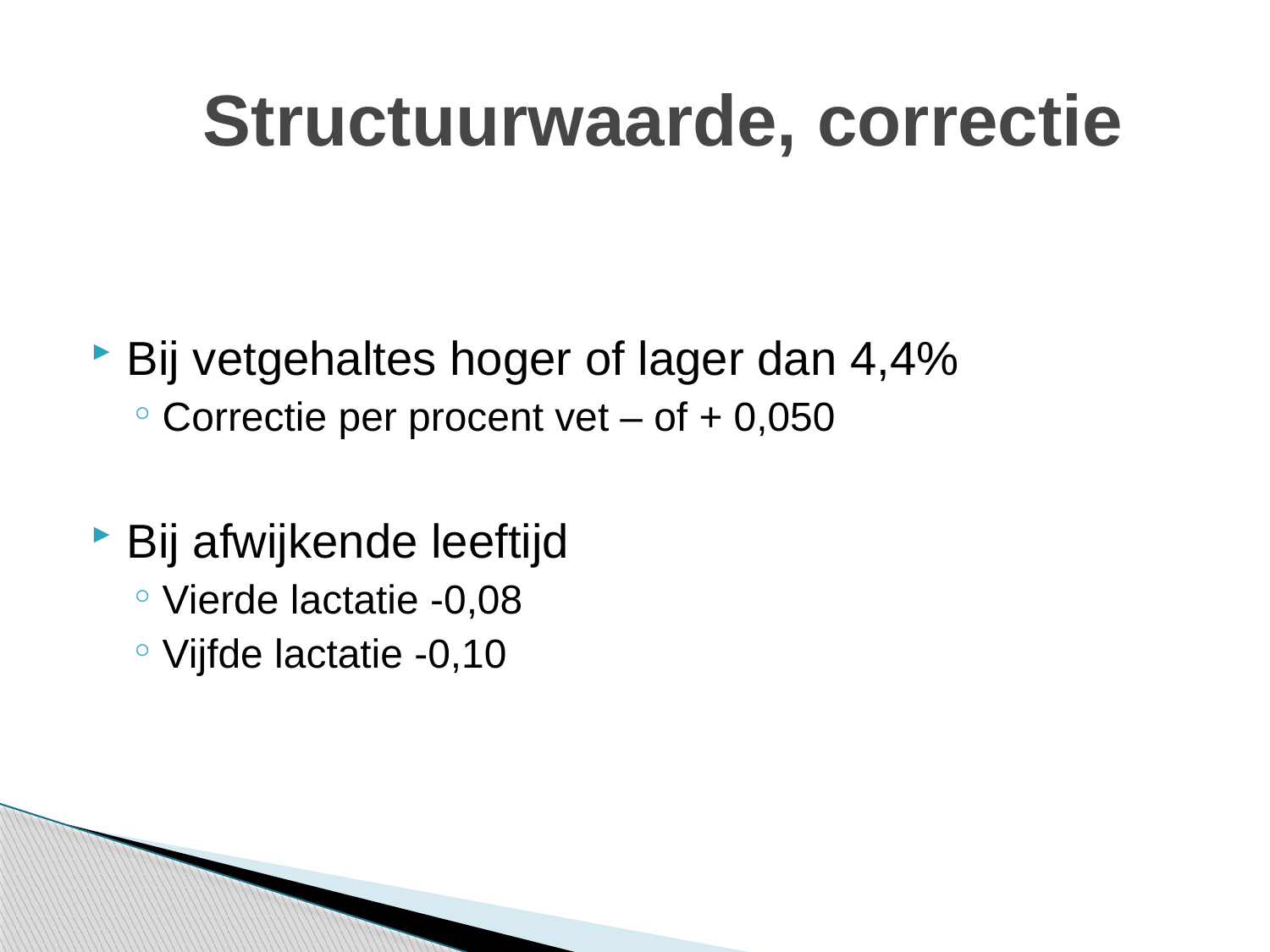

# Structuurwaarde, correctie

Bij vetgehaltes hoger of lager dan 4,4%
Correctie per procent vet – of + 0,050

Bij afwijkende leeftijd
Vierde lactatie -0,08
Vijfde lactatie -0,10